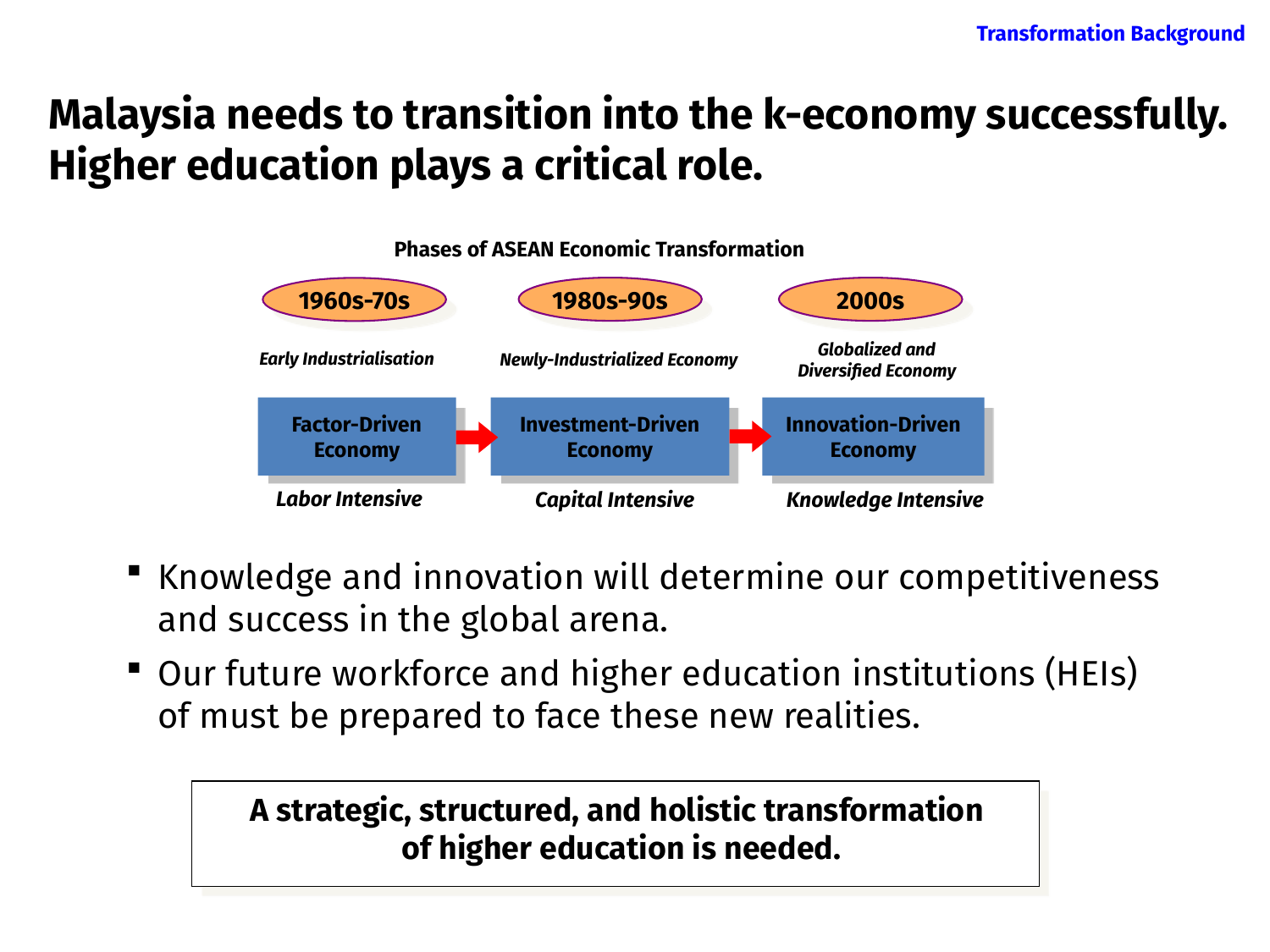

Transformation Background
Malaysia needs to transition into the k-economy successfully. Higher education plays a critical role.
Phases of ASEAN Economic Transformation
1980s-90s
2000s
1960s-70s
 Globalized and
Diversified Economy
Early Industrialisation
Newly-Industrialized Economy
Factor-Driven
Economy
Investment-Driven
Economy
Innovation-Driven
Economy

Labor Intensive
Knowledge Intensive
Capital Intensive
Knowledge and innovation will determine our competitiveness and success in the global arena.
Our future workforce and higher education institutions (HEIs) of must be prepared to face these new realities.

A strategic, structured, and holistic transformation
of higher education is needed.